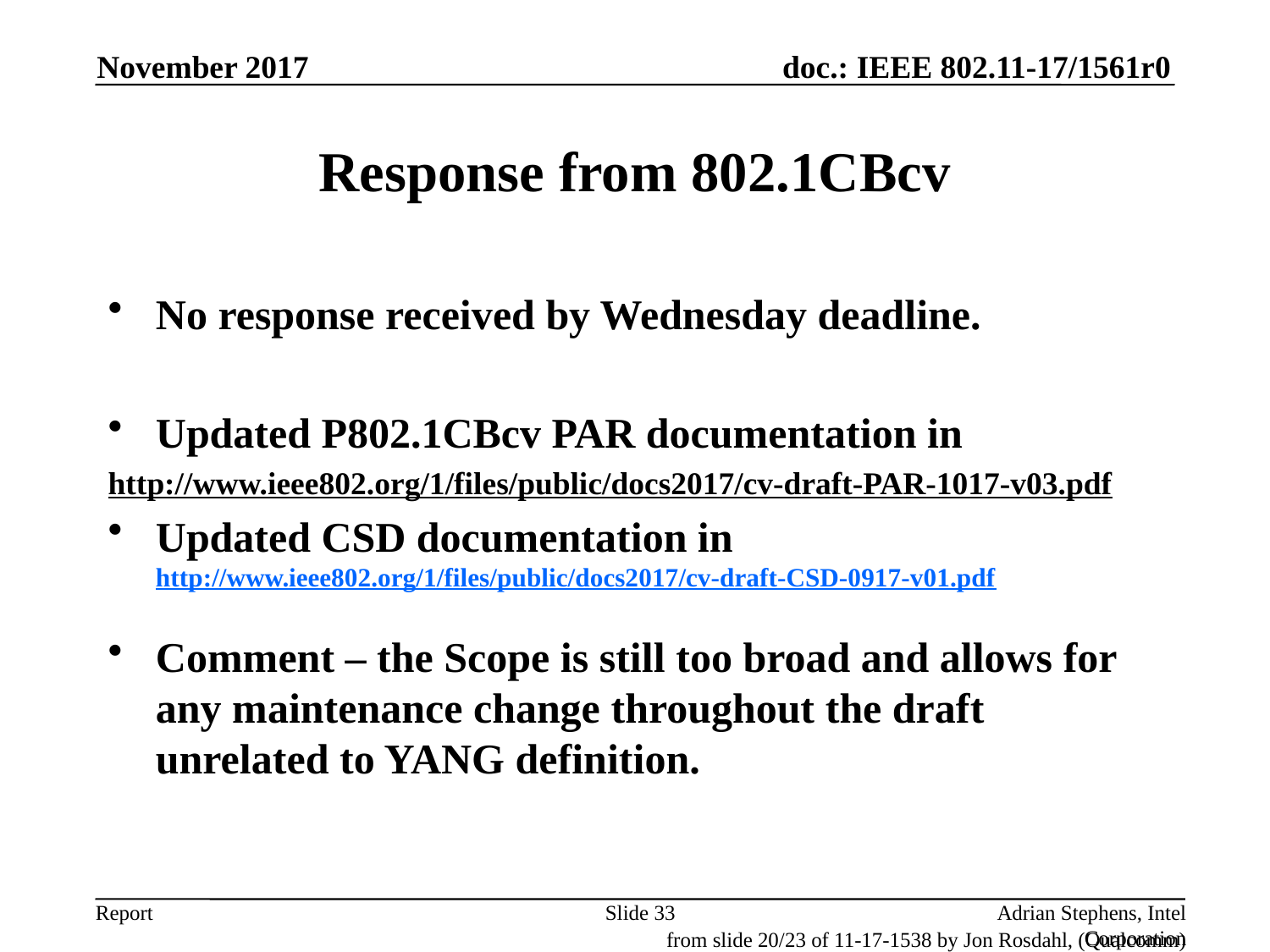

November 2017
# Response from 802.1CBcv
No response received by Wednesday deadline.

Updated P802.1CBcv PAR documentation in
http://www.ieee802.org/1/files/public/docs2017/cv-draft-PAR-1017-v03.pdf
Updated CSD documentation in http://www.ieee802.org/1/files/public/docs2017/cv-draft-CSD-0917-v01.pdf

Comment – the Scope is still too broad and allows for any maintenance change throughout the draft unrelated to YANG definition.
Slide 33
Adrian Stephens, Intel Corporation
from slide 20/23 of 11-17-1538 by Jon Rosdahl, (Qualcomm)